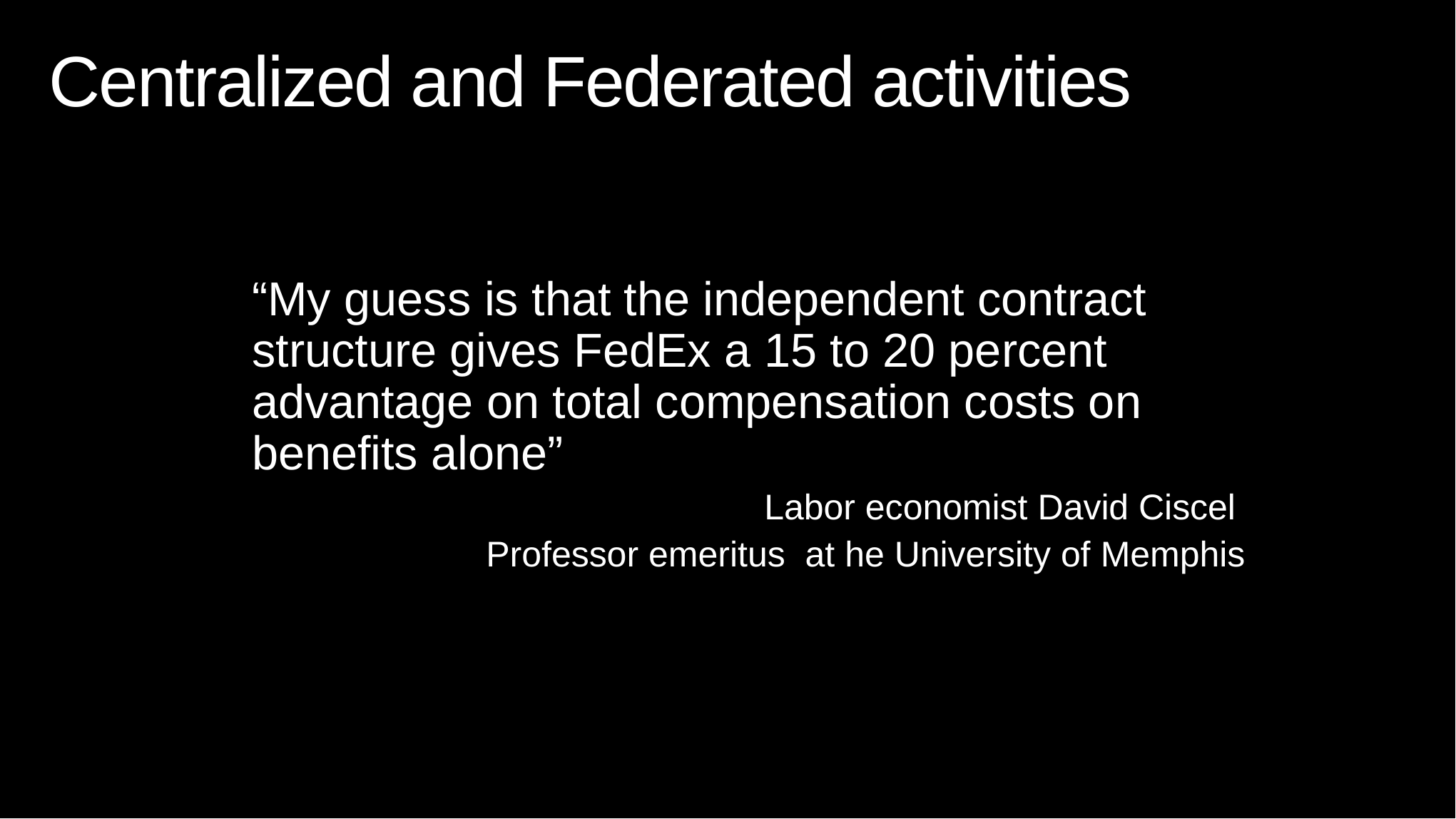

# Centralized and Federated activities
“My guess is that the independent contract structure gives FedEx a 15 to 20 percent advantage on total compensation costs on benefits alone”
Labor economist David Ciscel
Professor emeritus  at he University of Memphis